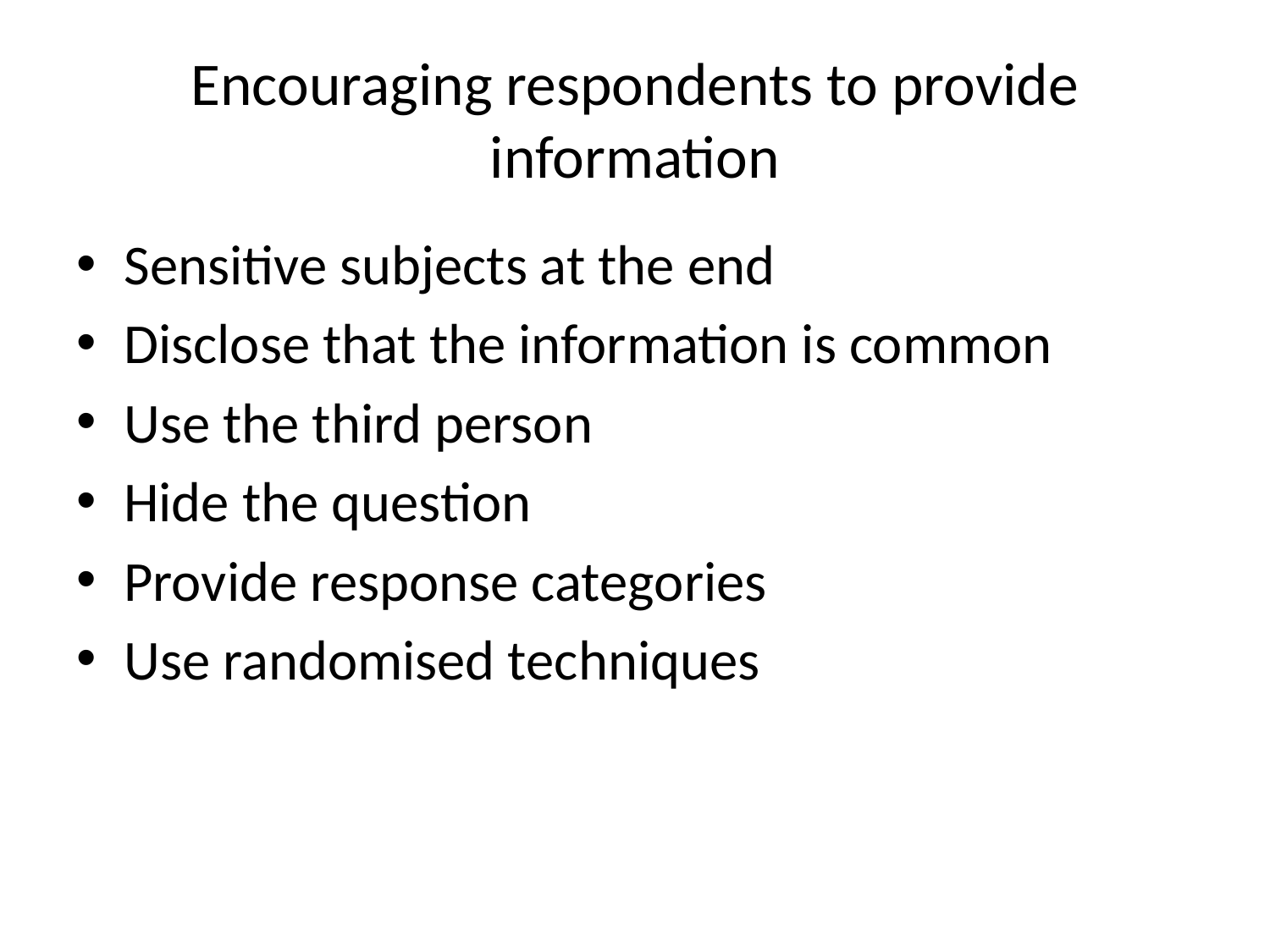

# Encouraging respondents to provide information
Sensitive subjects at the end
Disclose that the information is common
Use the third person
Hide the question
Provide response categories
Use randomised techniques